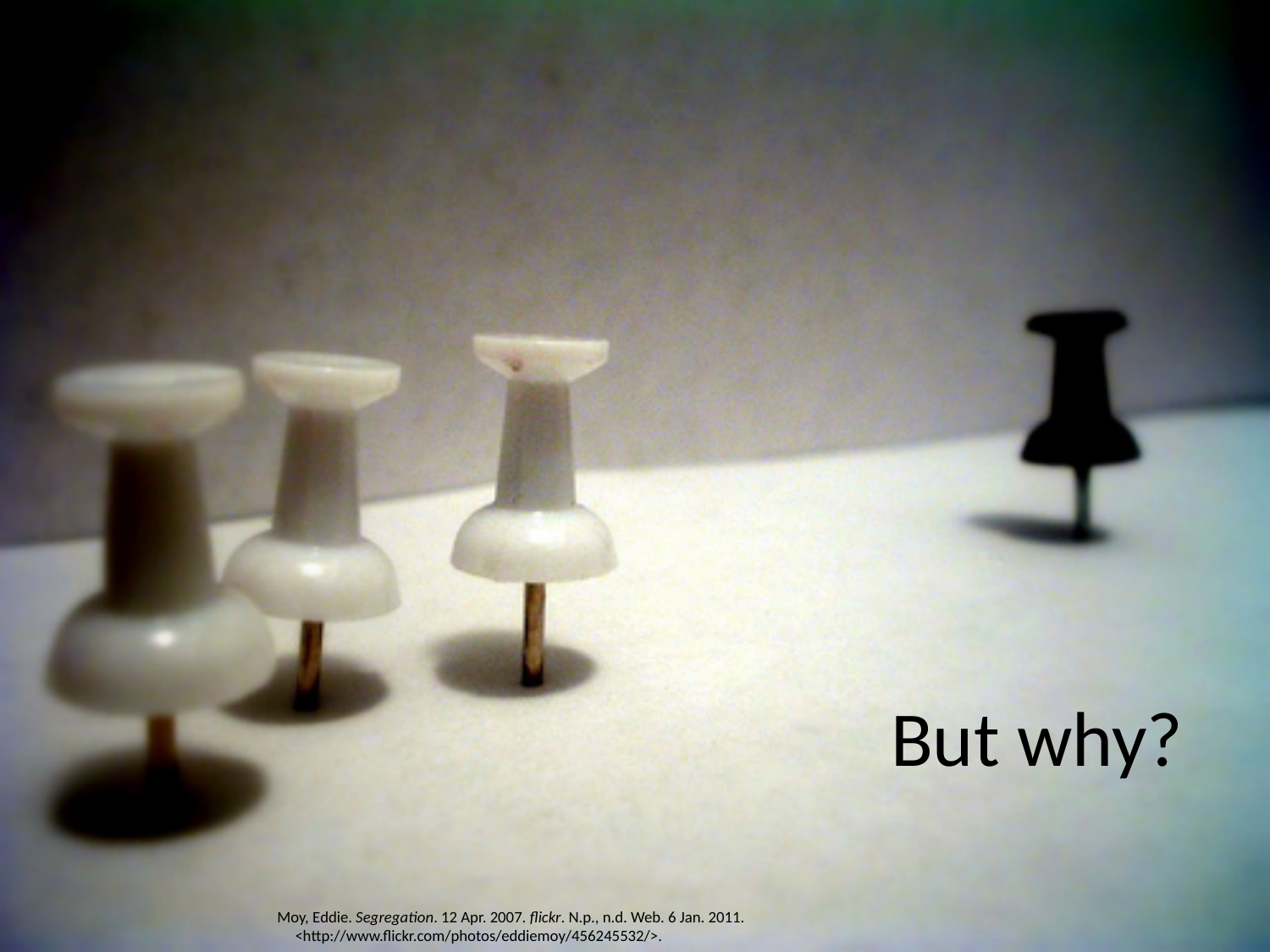

# But why?
Moy, Eddie. Segregation. 12 Apr. 2007. flickr. N.p., n.d. Web. 6 Jan. 2011.
     <http://www.flickr.com/photos/eddiemoy/456245532/>.